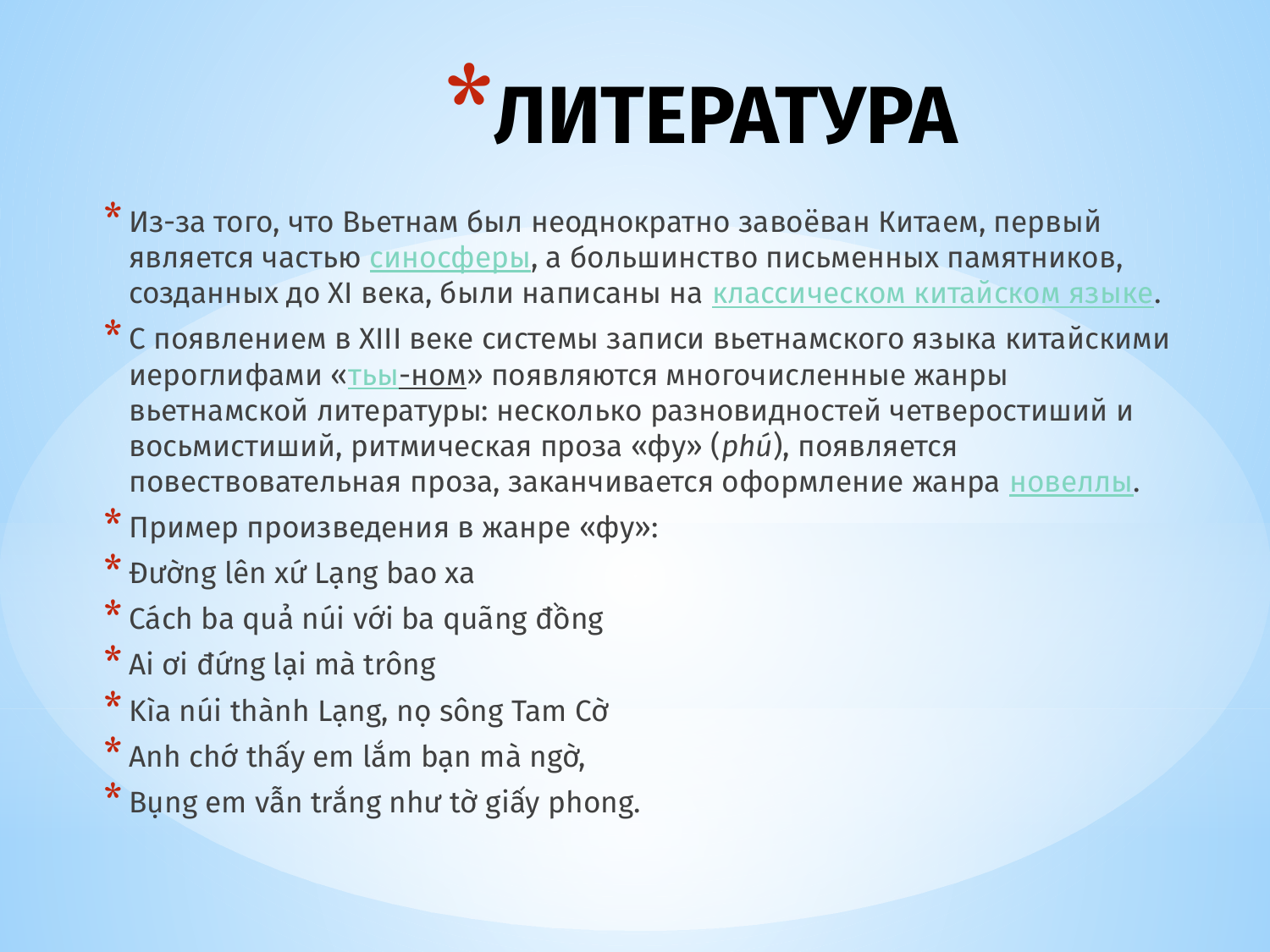

# ЛИТЕРАТУРА
Из-за того, что Вьетнам был неоднократно завоёван Китаем, первый является частью синосферы, а большинство письменных памятников, созданных до XI века, были написаны на классическом китайском языке.
С появлением в XIII веке системы записи вьетнамского языка китайскими иероглифами «тьы-ном» появляются многочисленные жанры вьетнамской литературы: несколько разновидностей четверостиший и восьмистиший, ритмическая проза «фу» (phú), появляется повествовательная проза, заканчивается оформление жанра новеллы.
Пример произведения в жанре «фу»:
Đường lên xứ Lạng bao xa
Cách ba quả núi với ba quãng đồng
Ai ơi đứng lại mà trông
Kìa núi thành Lạng, nọ sông Tam Cờ
Anh chớ thấy em lắm bạn mà ngờ,
Bụng em vẫn trắng như tờ giấy phong.